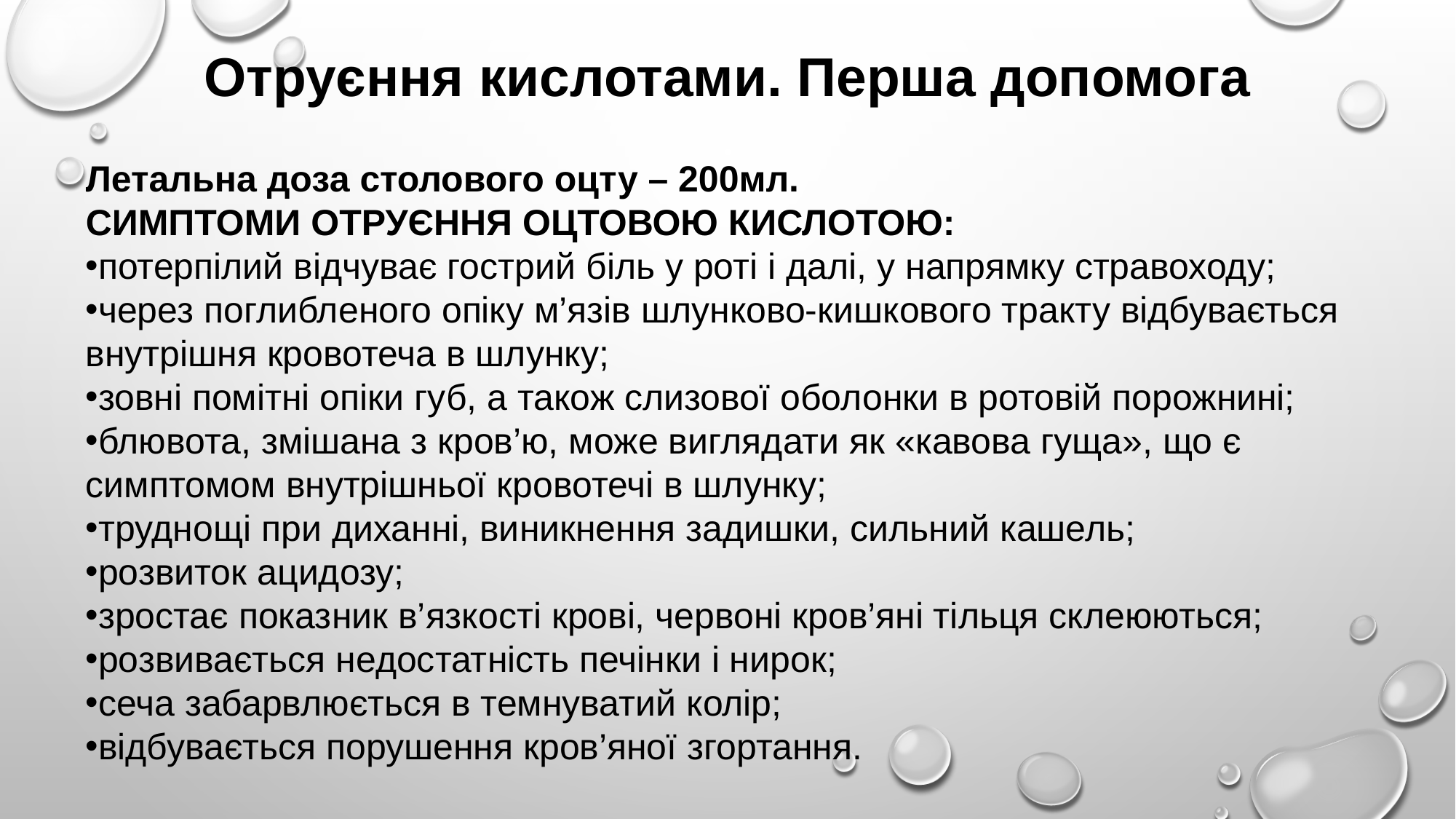

# Отруєння кислотами. Перша допомога
Летальна доза столового оцту – 200мл.
СИМПТОМИ ОТРУЄННЯ ОЦТОВОЮ КИСЛОТОЮ:
потерпілий відчуває гострий біль у роті і далі, у напрямку стравоходу;
через поглибленого опіку м’язів шлунково-кишкового тракту відбувається внутрішня кровотеча в шлунку;
зовні помітні опіки губ, а також слизової оболонки в ротовій порожнині;
блювота, змішана з кров’ю, може виглядати як «кавова гуща», що є симптомом внутрішньої кровотечі в шлунку;
труднощі при диханні, виникнення задишки, сильний кашель;
розвиток ацидозу;
зростає показник в’язкості крові, червоні кров’яні тільця склеюються;
розвивається недостатність печінки і нирок;
сеча забарвлюється в темнуватий колір;
відбувається порушення кров’яної згортання.